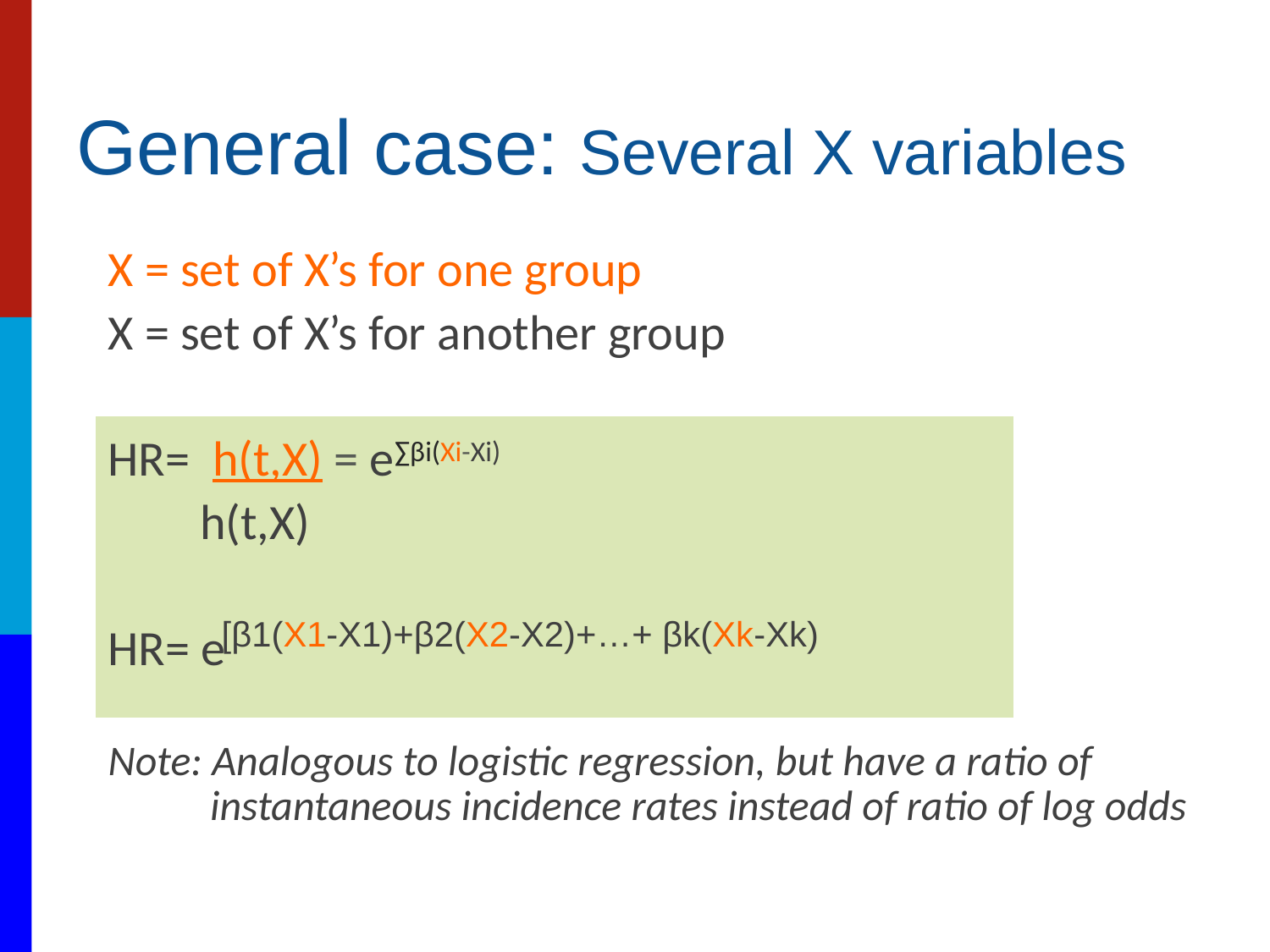

# General case: Several X variables
X = set of X’s for one group
X = set of X’s for another group

HR=  h(t,X) = e∑βi(Xi-Xi)
              h(t,X)

HR= e

Note: Analogous to logistic regression, but have a ratio of instantaneous incidence rates instead of ratio of log odds

[β1(X1-X1)+β2(X2-X2)+…+ βk(Xk-Xk)